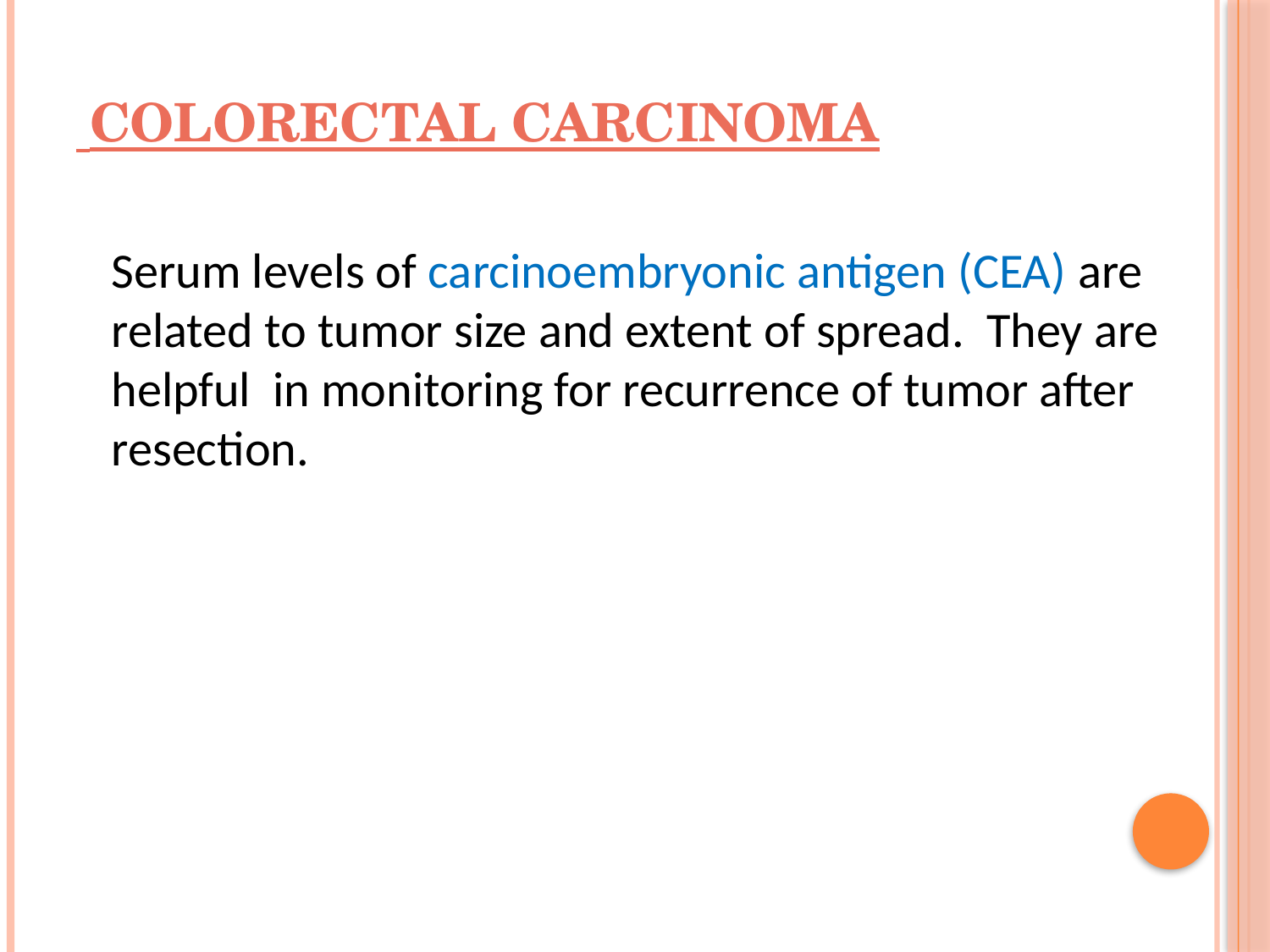

# Colorectal Carcinoma
Serum levels of carcinoembryonic antigen (CEA) are related to tumor size and extent of spread.  They are helpful  in monitoring for recurrence of tumor after resection.